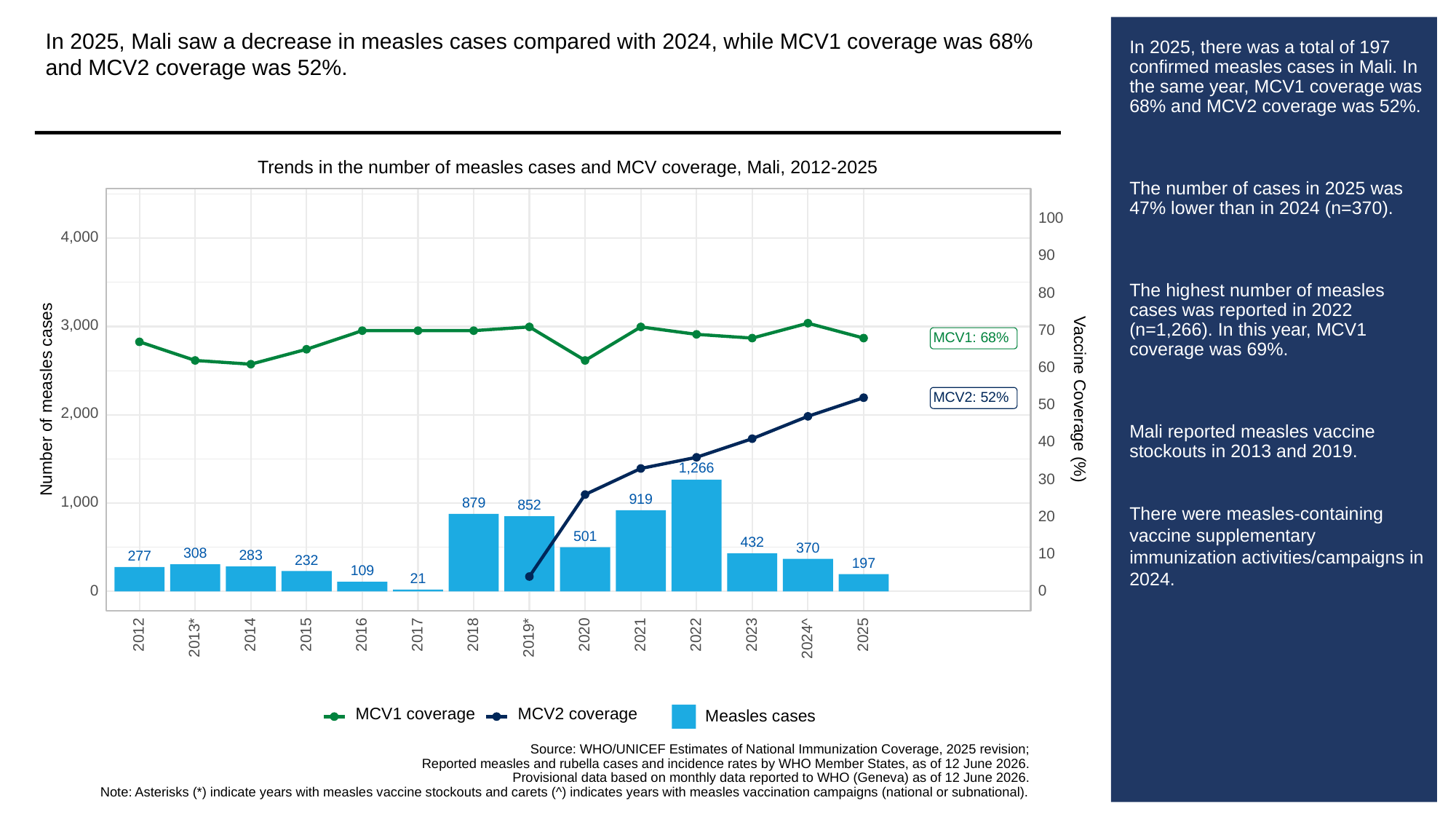

In 2025, Mali saw a decrease in measles cases compared with 2024, while MCV1 coverage was 68% and MCV2 coverage was 52%.
# In 2025, there was a total of 197 confirmed measles cases in Mali. In the same year, MCV1 coverage was 68% and MCV2 coverage was 52%.

The number of cases in 2025 was 47% lower than in 2024 (n=370).

The highest number of measles cases was reported in 2022 (n=1,266). In this year, MCV1 coverage was 69%.

Mali reported measles vaccine stockouts in 2013 and 2019.

There were measles-containing vaccine supplementary immunization activities/campaigns in 2024.

Trends in the number of measles cases and MCV coverage, Mali, 2012-2025

100
4,000

90

80
3,000

70

MCV1: 68%

60

Vaccine Coverage (%)
MCV2: 52%
Number of measles cases

50
2,000

40

1,266

30

919
1,000
879
852

20

501
432
370

10
308
283
277

232
197

109

21

0
0

2023
2012
2014
2015
2016
2017
2018
2020
2021
2022
2025
2013*
2019*
2024^

MCV1 coverage
MCV2 coverage
Measles cases

Source: WHO/UNICEF Estimates of National Immunization Coverage, 2025 revision;
Reported measles and rubella cases and incidence rates by WHO Member States, as of 12 June 2026.
Provisional data based on monthly data reported to WHO (Geneva) as of 12 June 2026.
Note: Asterisks (*) indicate years with measles vaccine stockouts and carets (^) indicates years with measles vaccination campaigns (national or subnational).